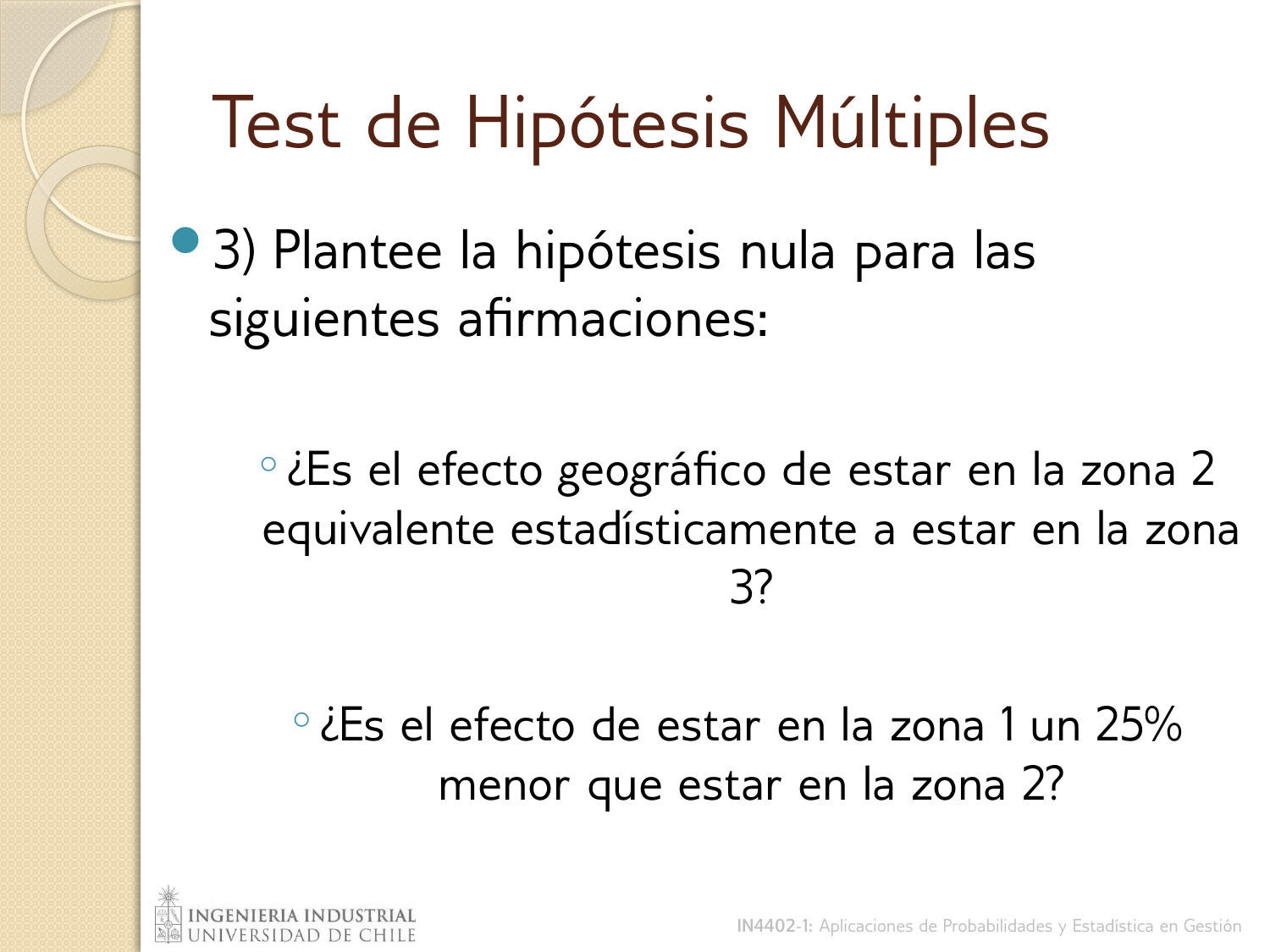

# Test de Hipótesis Múltiples
3) Plantee la hipótesis nula para las siguientes afirmaciones:

¿Es el efecto geográfico de estar en la zona 2 equivalente estadísticamente a estar en la zona 3?

¿Es el efecto de estar en la zona 1 un 25% menor que estar en la zona 2?